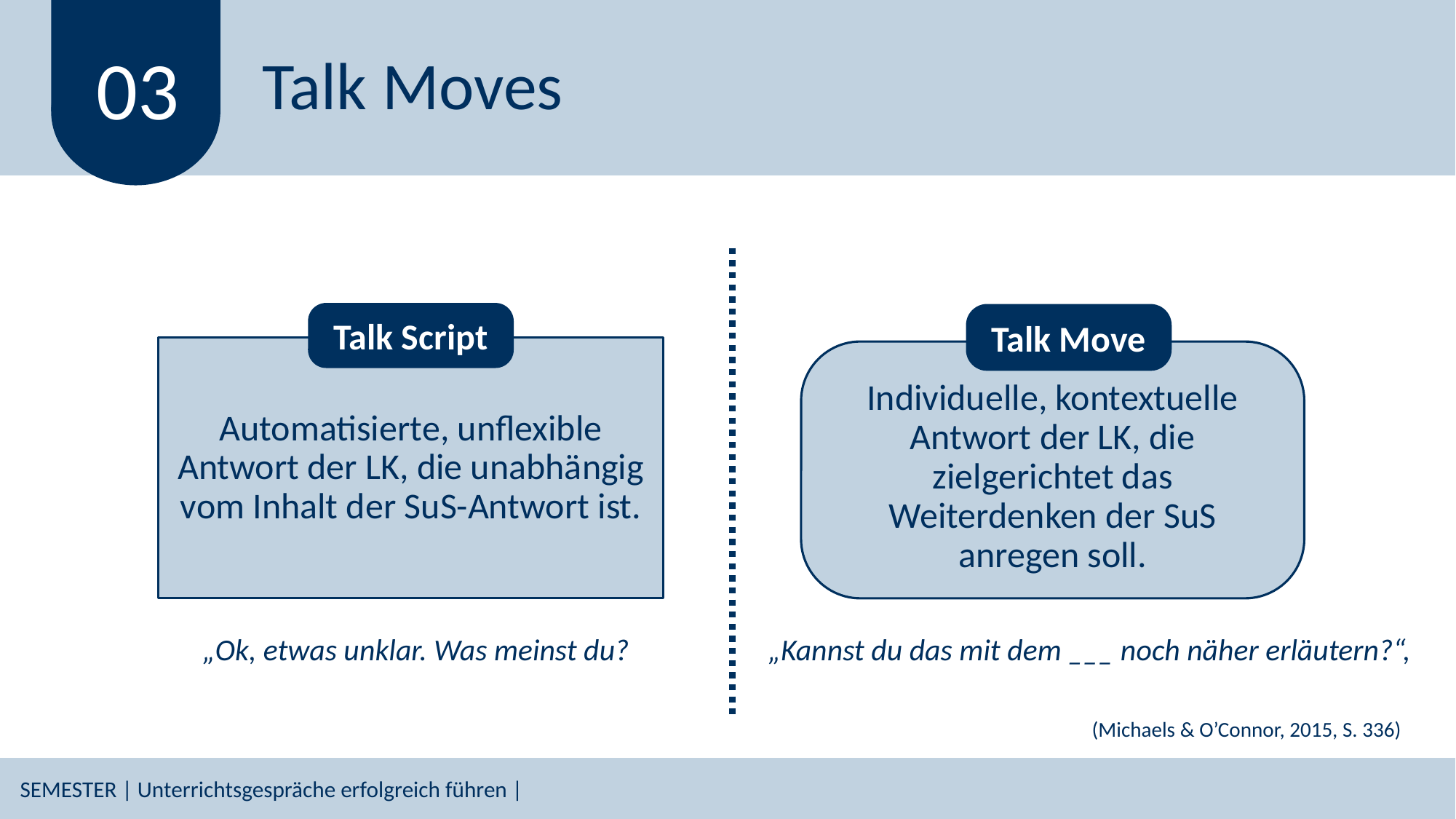

# Talk Moves
03
Talk Script
Talk Move
Automatisierte, unflexible Antwort der LK, die unabhängig vom Inhalt der SuS-Antwort ist.
Individuelle, kontextuelle Antwort der LK, die zielgerichtet das Weiterdenken der SuS anregen soll.
„Ok, etwas unklar. Was meinst du?
„Kannst du das mit dem ___ noch näher erläutern?“,
(Michaels & O’Connor, 2015, S. 336)
SEMESTER | Unterrichtsgespräche erfolgreich führen |